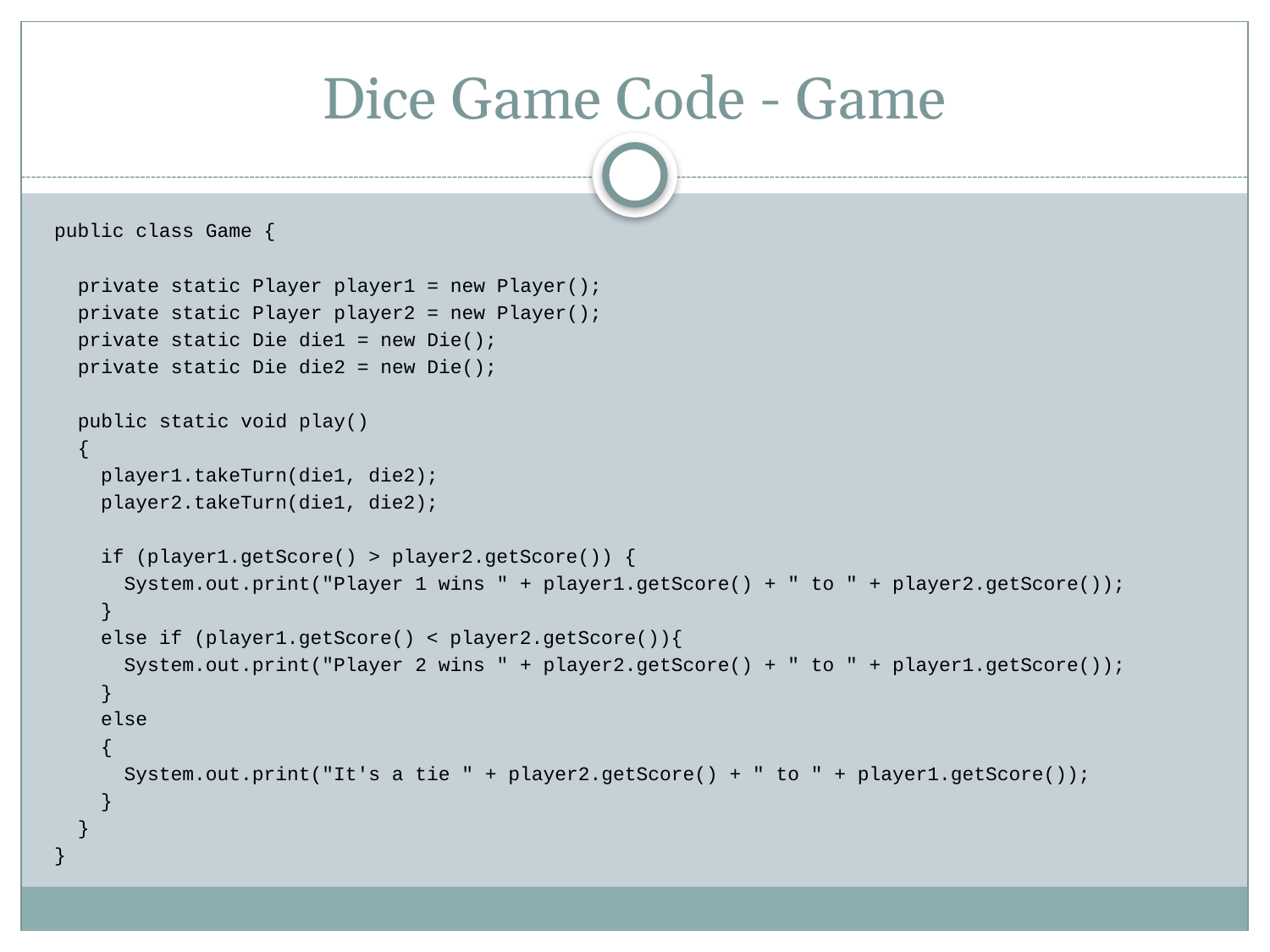

# Dice Game Code - Game
public class Game {

  private static Player player1 = new Player();
  private static Player player2 = new Player();
  private static Die die1 = new Die();
  private static Die die2 = new Die();

  public static void play()
  {
    player1.takeTurn(die1, die2);
    player2.takeTurn(die1, die2);

    if (player1.getScore() > player2.getScore()) {
      System.out.print("Player 1 wins " + player1.getScore() + " to " + player2.getScore());
    }
    else if (player1.getScore() < player2.getScore()){
      System.out.print("Player 2 wins " + player2.getScore() + " to " + player1.getScore());
    }
    else
    {
      System.out.print("It's a tie " + player2.getScore() + " to " + player1.getScore());
    }
  }
}